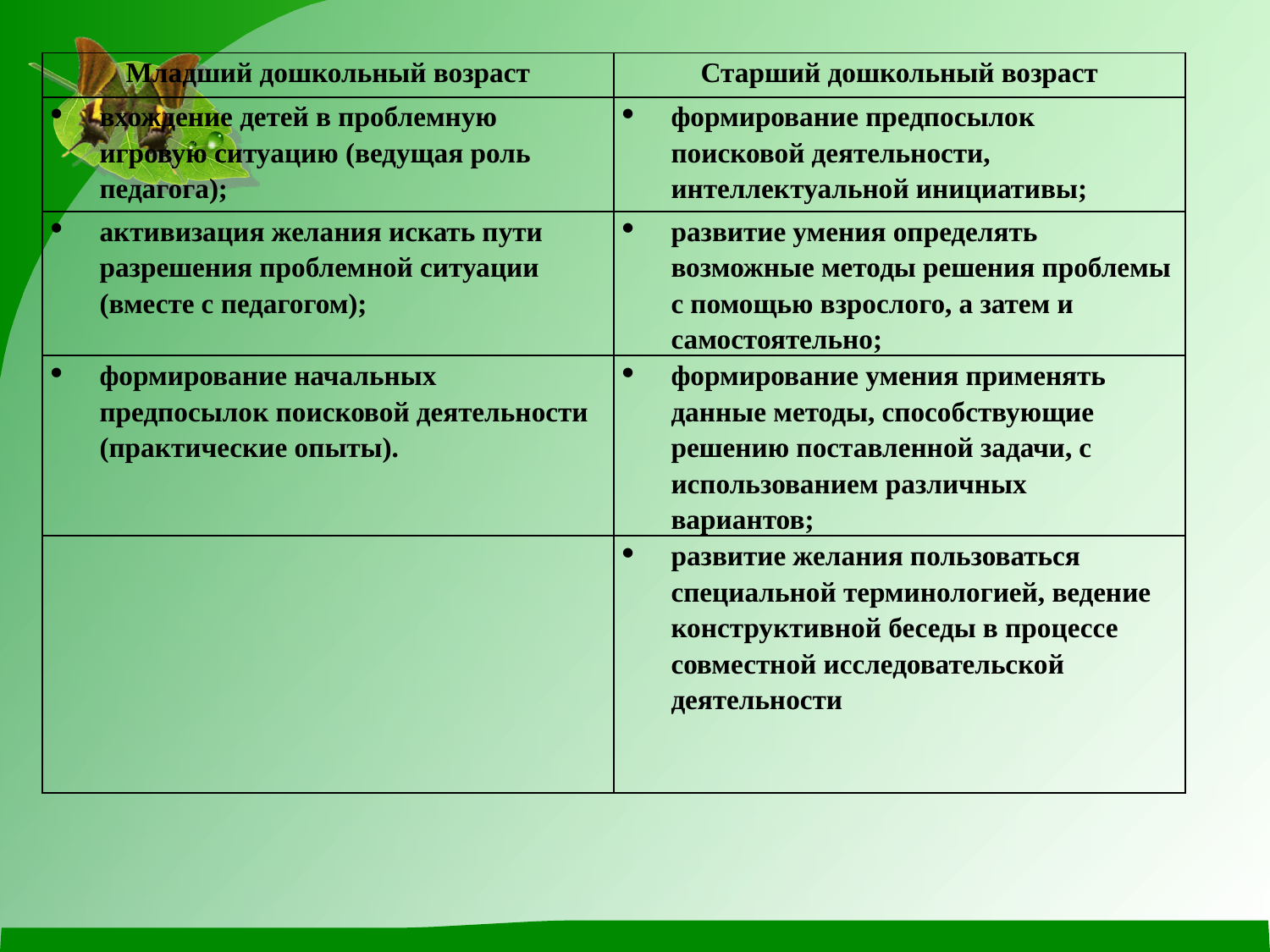

| Младший дошкольный возраст | Старший дошкольный возраст |
| --- | --- |
| вхождение детей в проблемную игровую ситуацию (ведущая роль педагога); | формирование предпосылок поисковой деятельности, интеллектуальной инициативы; |
| активизация желания искать пути разрешения проблемной ситуации (вместе с педагогом); | развитие умения определять возможные методы решения проблемы с помощью взрослого, а затем и самостоятельно; |
| формирование начальных предпосылок поисковой деятельности (практические опыты). | формирование умения применять данные методы, способствующие решению поставленной задачи, с использованием различных вариантов; |
|  | развитие желания пользоваться специальной терминологией, ведение конструктивной беседы в процессе совместной исследовательской деятельности |